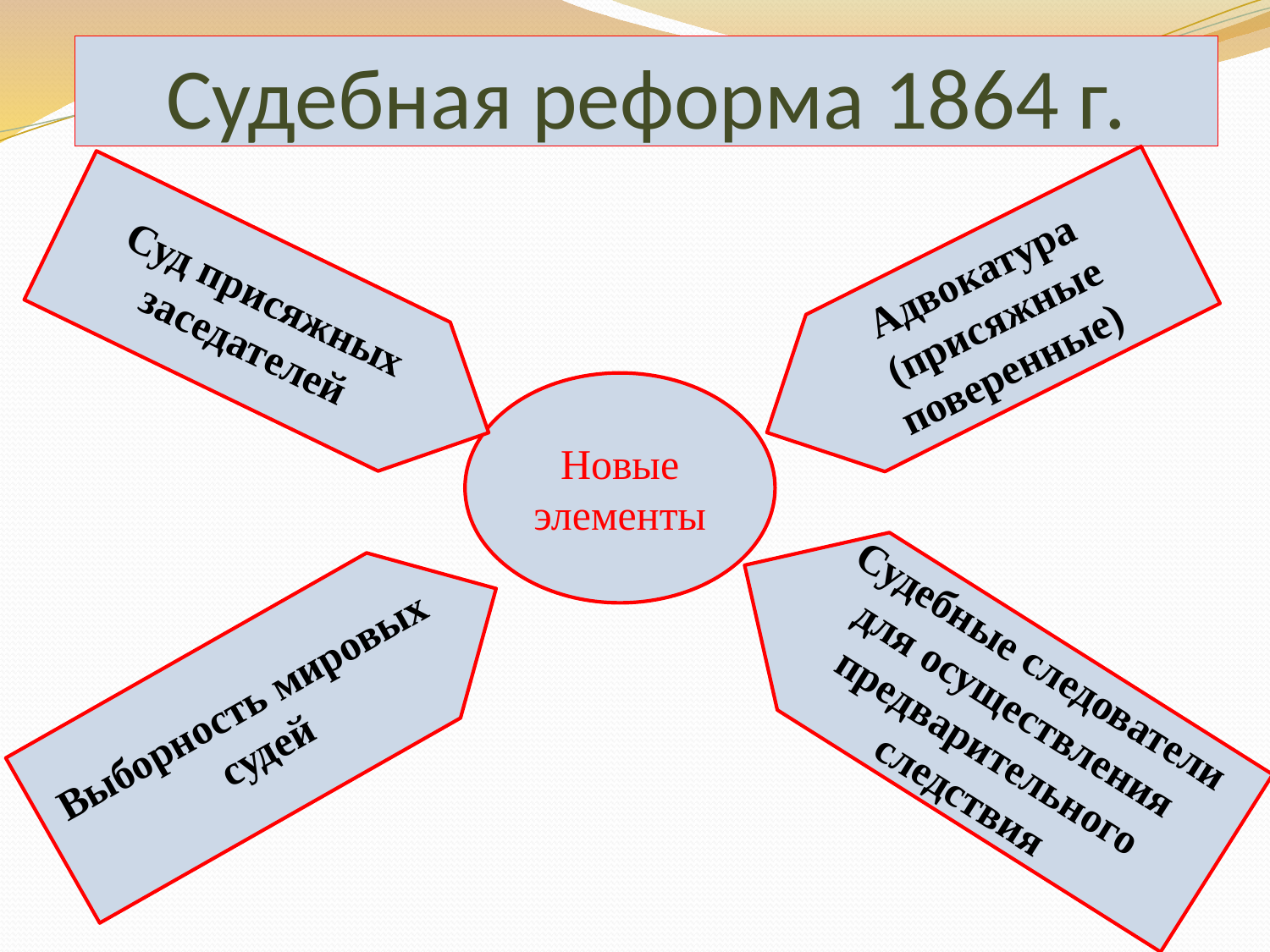

Судебная реформа 1864 г.
Адвокатура (присяжные поверенные)
Суд присяжных заседателей
Новые элементы
Судебные следователи для осуществления предварительного следствия
Выборность мировых судей